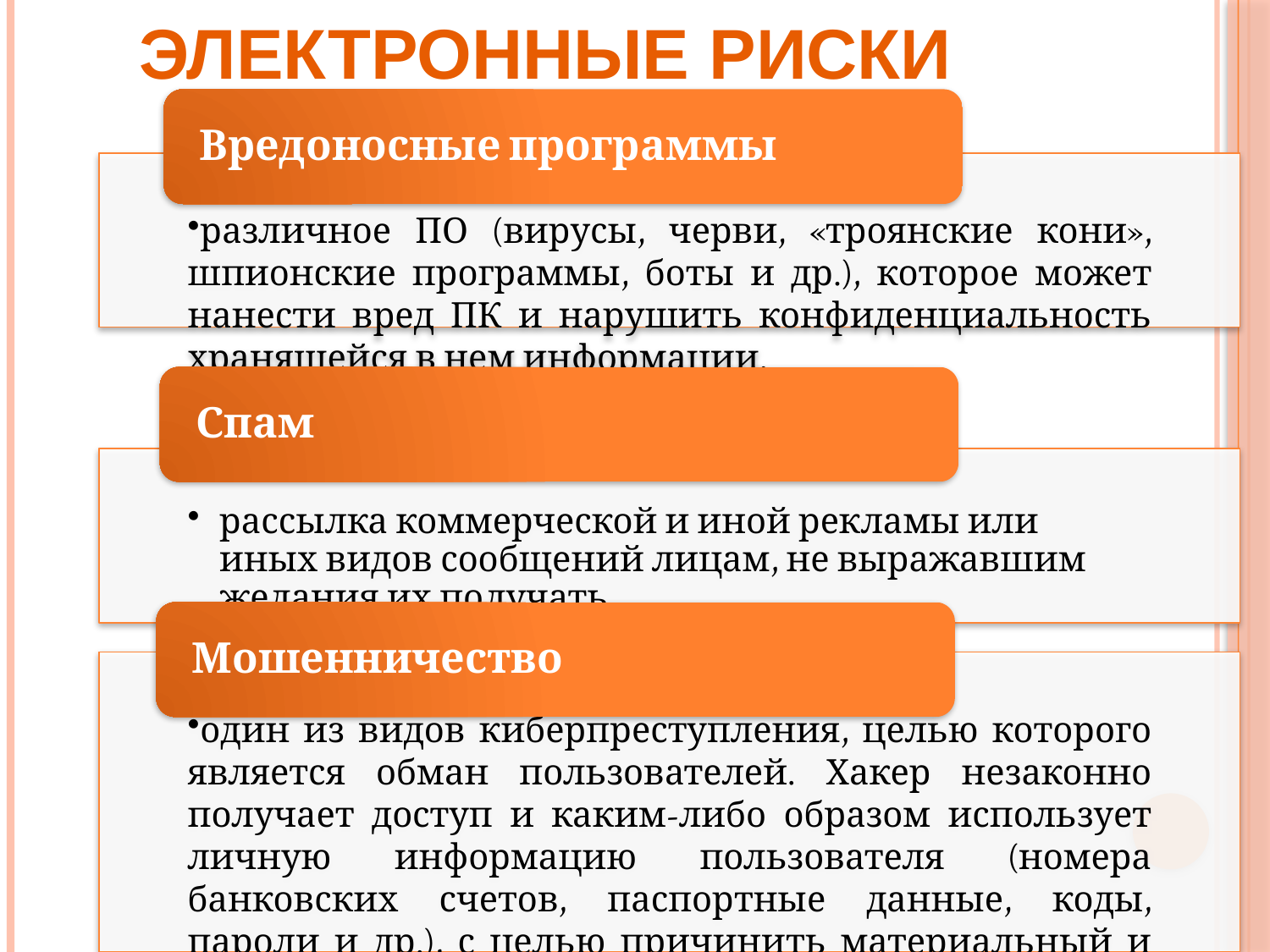

# Электронные риски
различное ПО (вирусы, черви, «троянские кони», шпионские программы, боты и др.), которое может нанести вред ПК и нарушить конфиденциальность хранящейся в нем информации.
Вредоносные программы
рассылка коммерческой и иной рекламы или иных видов сообщений лицам, не выражавшим желания их получать
Спам
один из видов киберпреступления, целью которого является обман пользователей. Хакер незаконно получает доступ и каким-либо образом использует личную информацию пользователя (номера банковских счетов, паспортные данные, коды, пароли и др.), с целью причинить материальный и финансовый ущерб.
Мошенничество